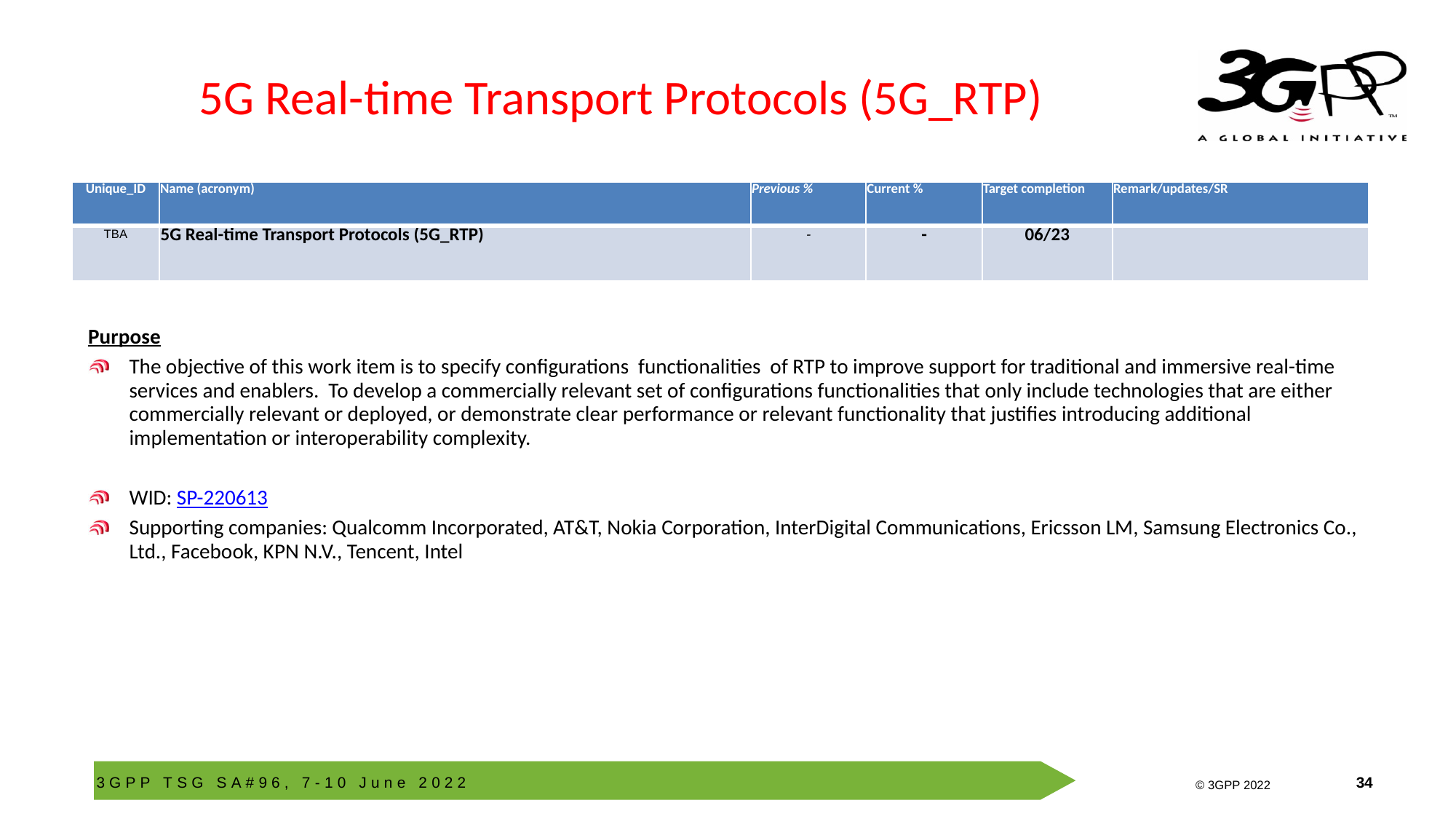

# 5G Real-time Transport Protocols (5G_RTP)
| Unique\_ID | Name (acronym) | Previous % | Current % | Target completion | Remark/updates/SR |
| --- | --- | --- | --- | --- | --- |
| TBA | 5G Real-time Transport Protocols (5G\_RTP) | - | - | 06/23 |  |
Purpose
The objective of this work item is to specify configurations  functionalities  of RTP to improve support for traditional and immersive real-time services and enablers.  To develop a commercially relevant set of configurations functionalities that only include technologies that are either commercially relevant or deployed, or demonstrate clear performance or relevant functionality that justifies introducing additional implementation or interoperability complexity.

WID: SP-220613
Supporting companies: Qualcomm Incorporated, AT&T, Nokia Corporation, InterDigital Communications, Ericsson LM, Samsung Electronics Co., Ltd., Facebook, KPN N.V., Tencent, Intel